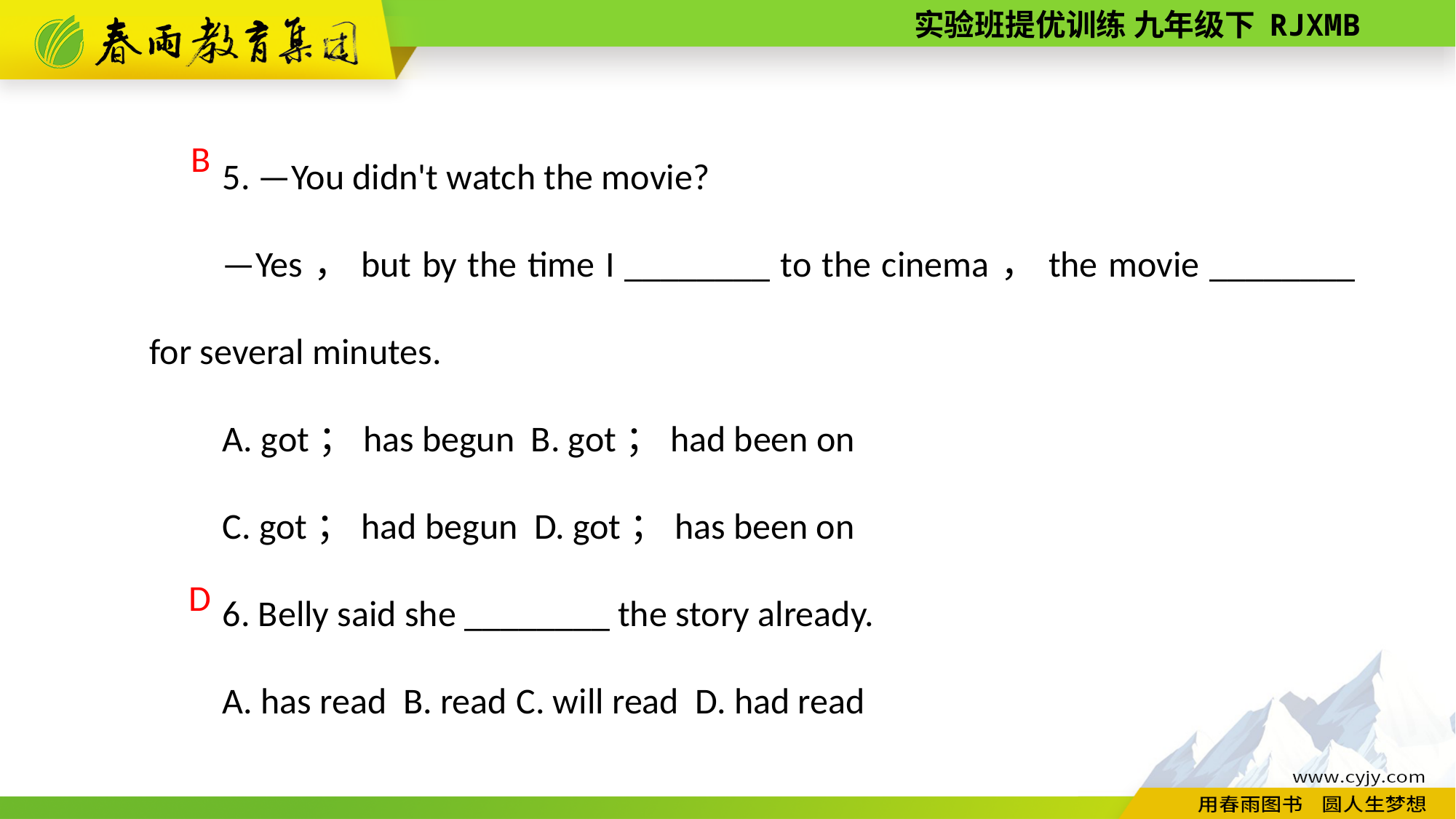

5. —You didn't watch the movie?
—Yes，but by the time I ________ to the cinema，the movie ________ for several minutes.
A. got；has begun  B. got；had been on
C. got；had begun  D. got；has been on
6. Belly said she ________ the story already.
A. has read  B. read  C. will read  D. had read
B
D